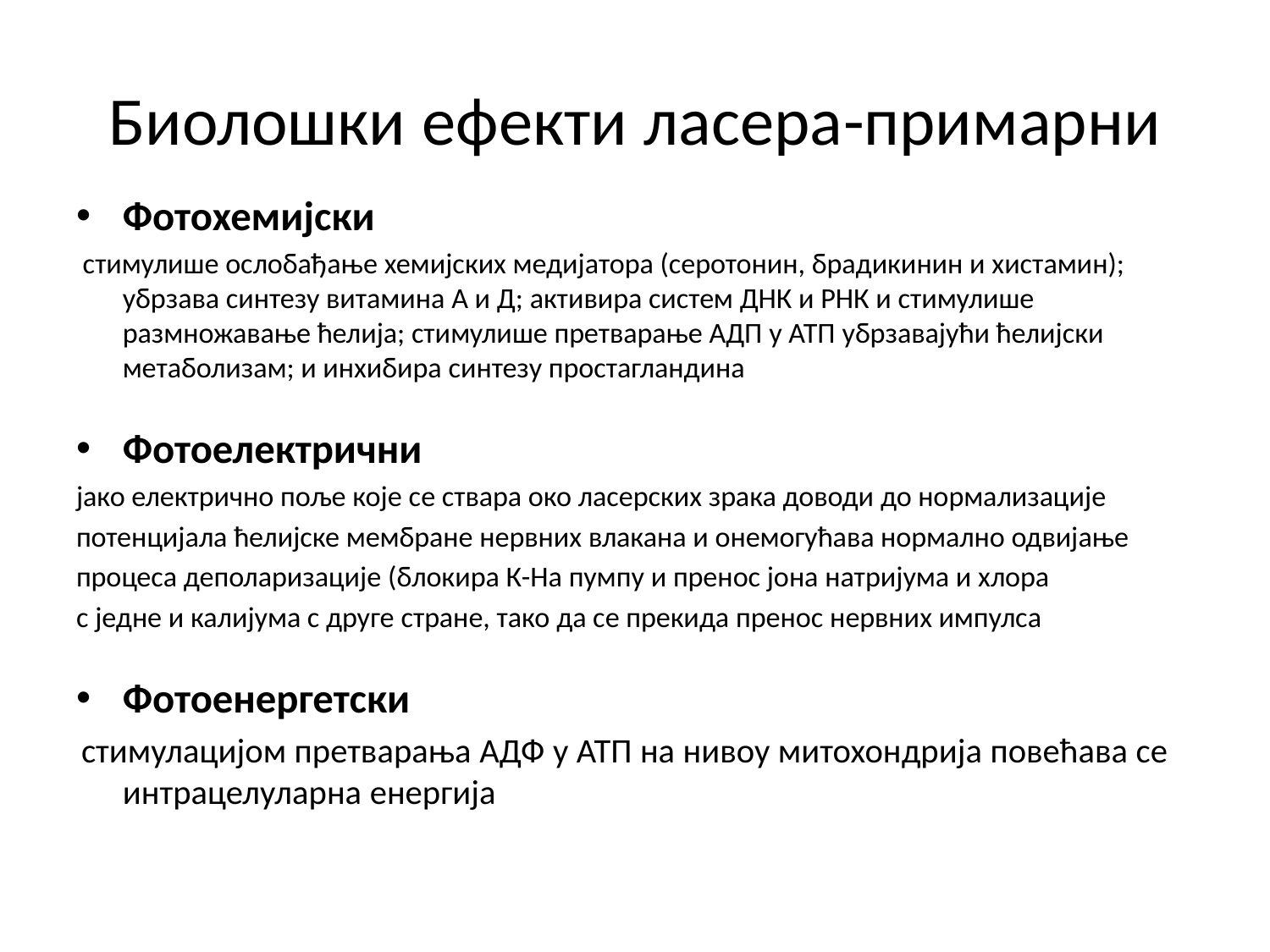

# Биолошки ефекти ласера-примарни

Фотохемијски
 стимулише ослобађање хемијских медијатора (серотонин, брадикинин и хистамин); убрзава синтезу витамина А и Д; активира систем ДНК и РНК и стимулише размножавање ћелија; стимулише претварање АДП у АТП убрзавајући ћелијски метаболизам; и инхибира синтезу простагландина

Фотоелектрични
јако електрично поље које се ствара око ласерских зрака доводи до нормализације
потенцијала ћелијске мембране нервних влакана и онемогућава нормално одвијање
процеса деполаризације (блокира К-На пумпу и пренос јона натријума и хлора
с једне и калијума с друге стране, тако да се прекида пренос нервних импулса

Фотоенергетски
 стимулацијом претварања АДФ у АТП на нивоу митохондрија повећава се интрацелуларна енергија